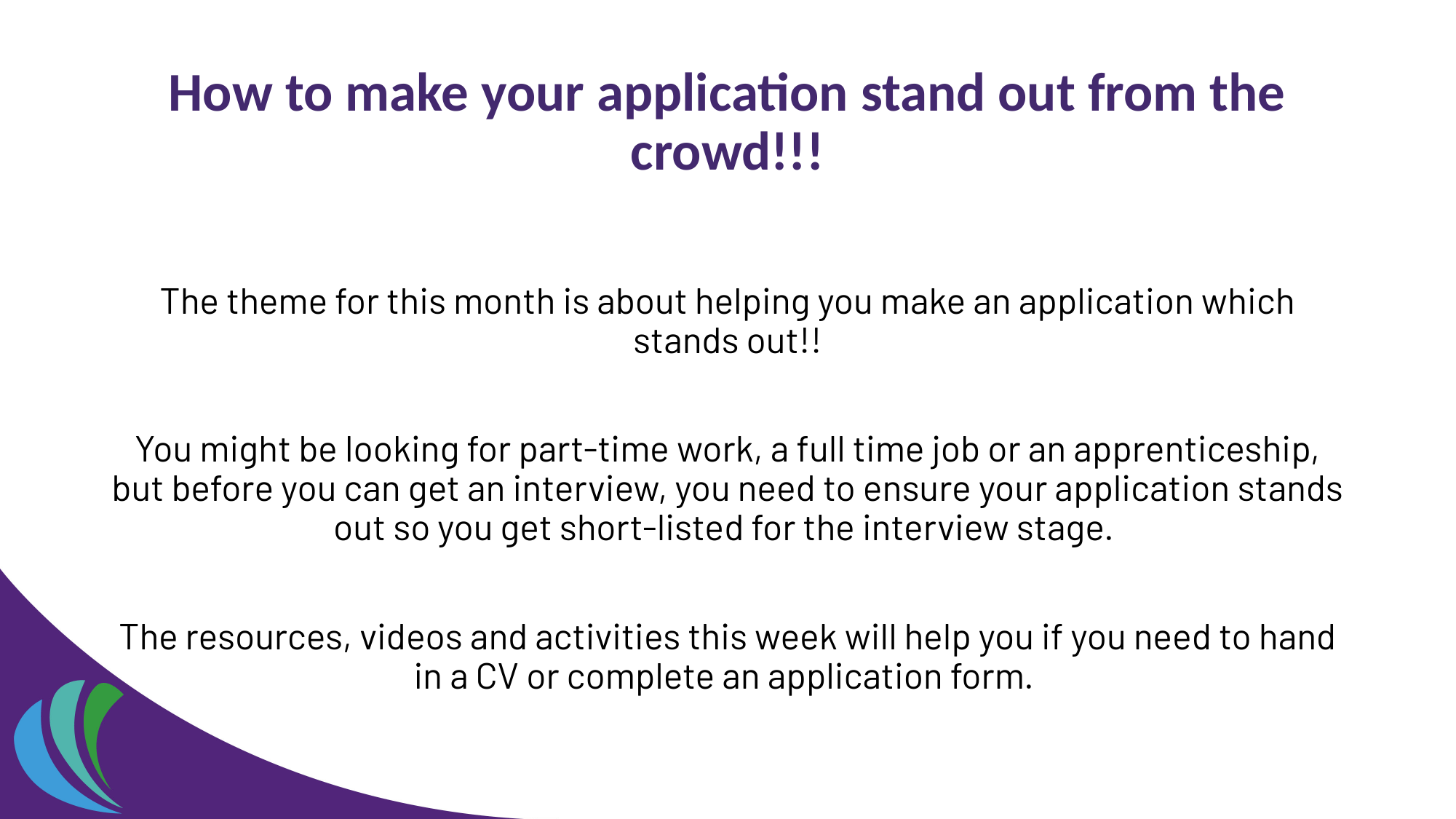

# How to make your application stand out from the crowd!!!

The theme for this month is about helping you make an application which stands out!!

You might be looking for part-time work, a full time job or an apprenticeship, but before you can get an interview, you need to ensure your application stands out so you get short-listed for the interview stage.

The resources, videos and activities this week will help you if you need to hand in a CV or complete an application form.